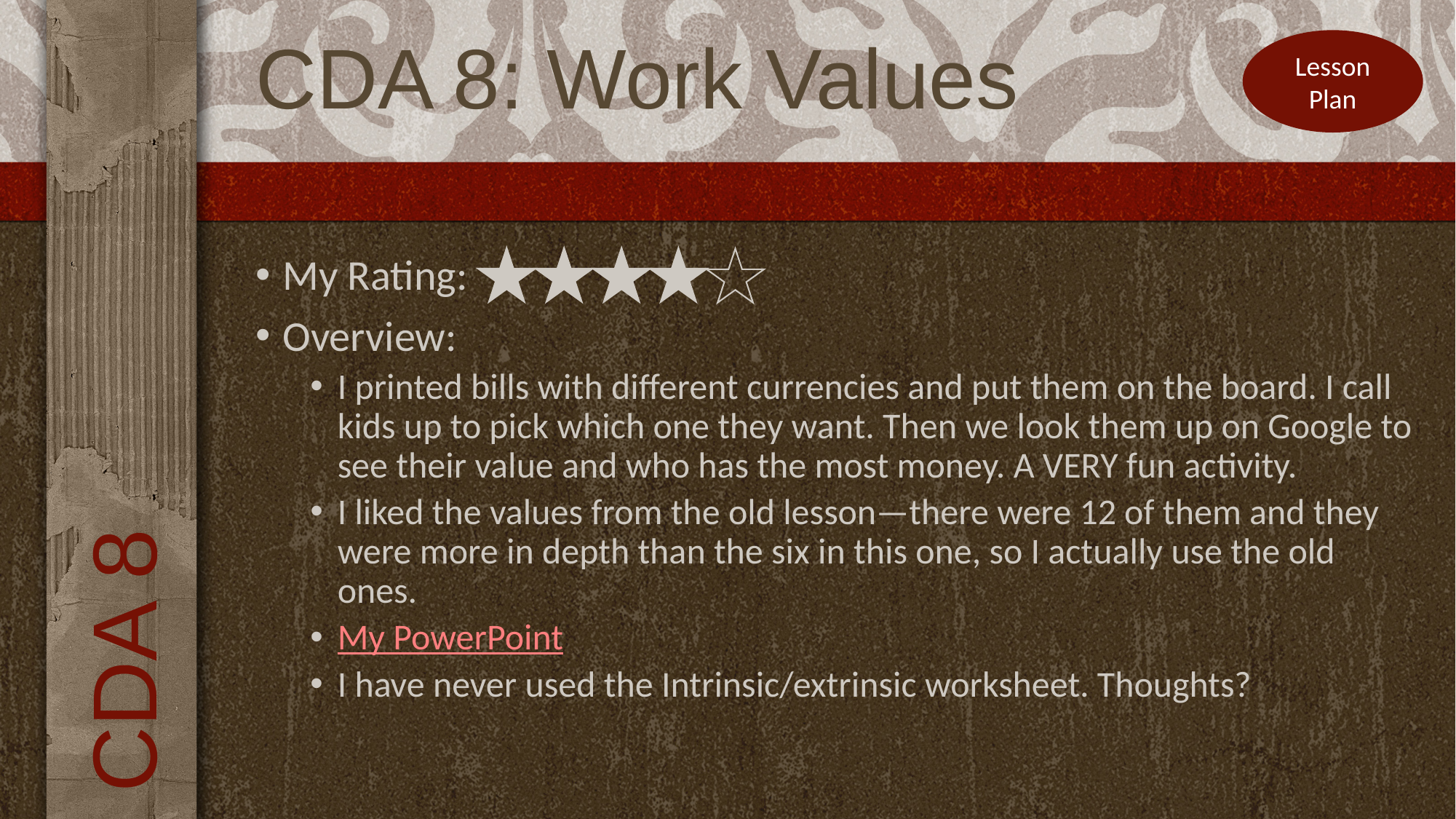

# CDA 8: Work Values
Lesson Plan
My Rating:
Overview:
I printed bills with different currencies and put them on the board. I call kids up to pick which one they want. Then we look them up on Google to see their value and who has the most money. A VERY fun activity.
I liked the values from the old lesson—there were 12 of them and they were more in depth than the six in this one, so I actually use the old ones.
My PowerPoint
I have never used the Intrinsic/extrinsic worksheet. Thoughts?

CDA 8